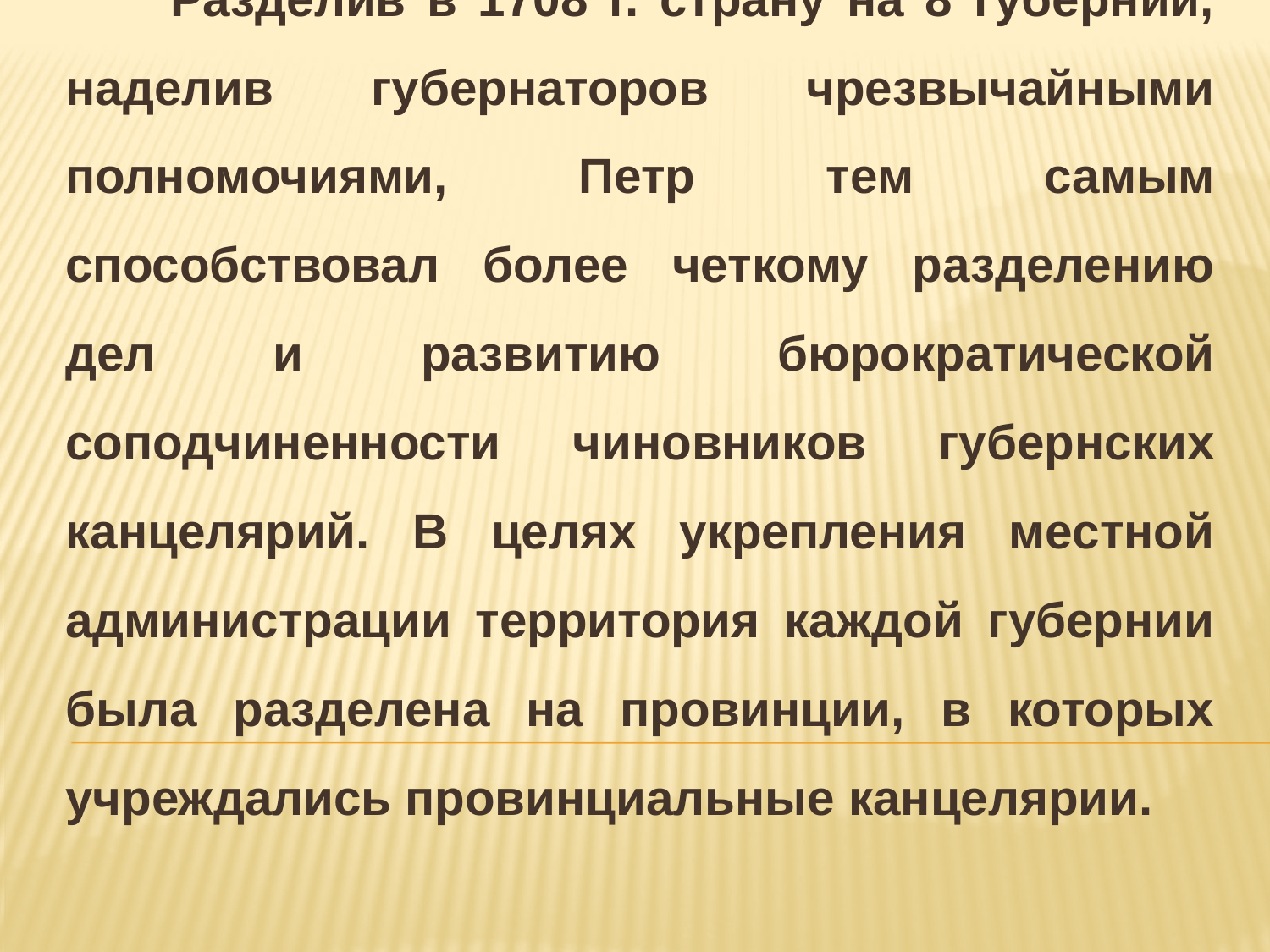

Разделив в 1708 г. страну на 8 губерний, наделив губернаторов чрезвычайными полномочиями, Петр тем самым способствовал более четкому разделению дел и развитию бюрократической соподчиненности чиновников губернских канцелярий. В целях укрепления местной администрации территория каждой губернии была разделена на провинции, в которых учреждались провинциальные канцелярии.